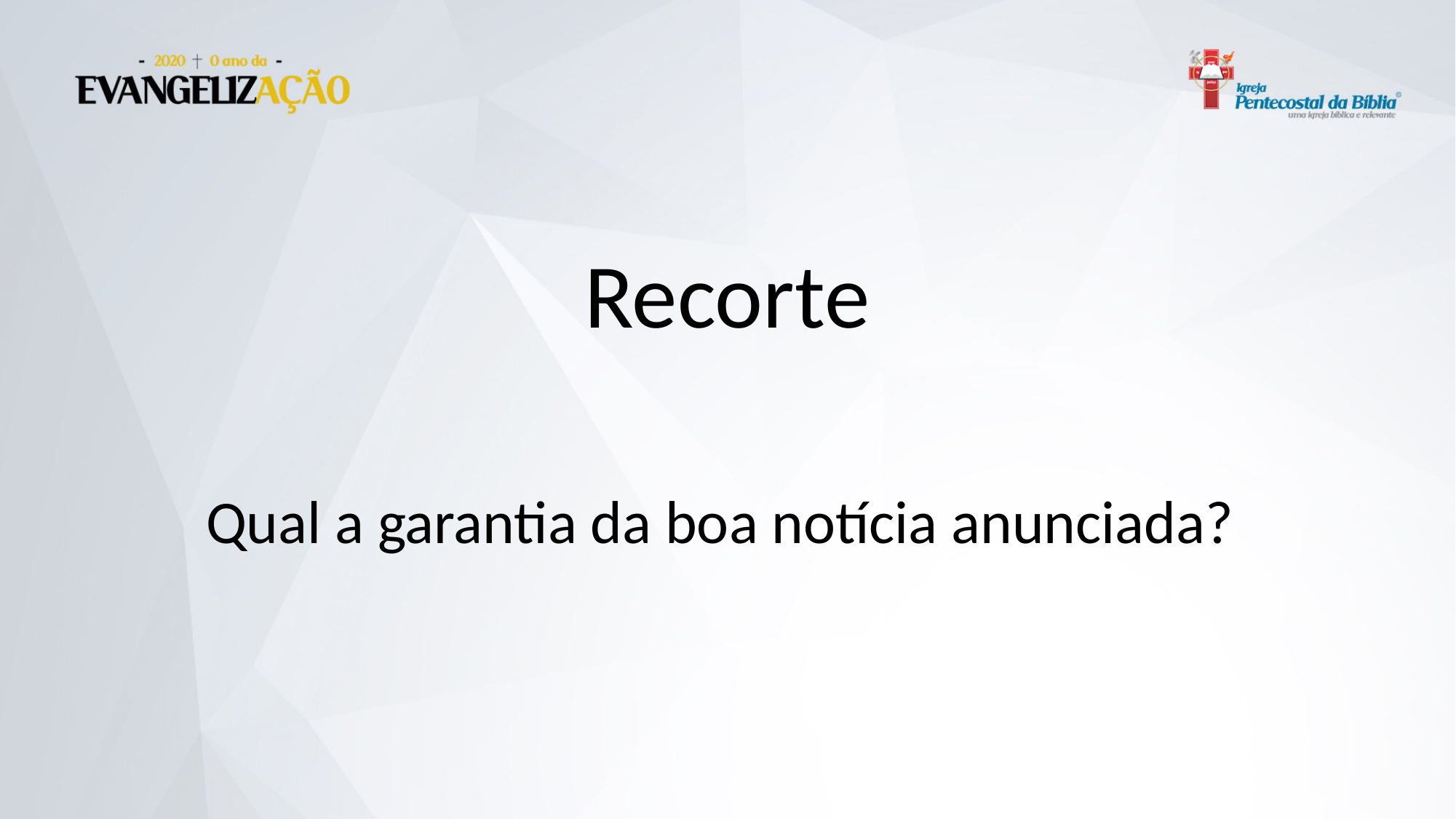

Recorte

Qual a garantia da boa notícia anunciada?